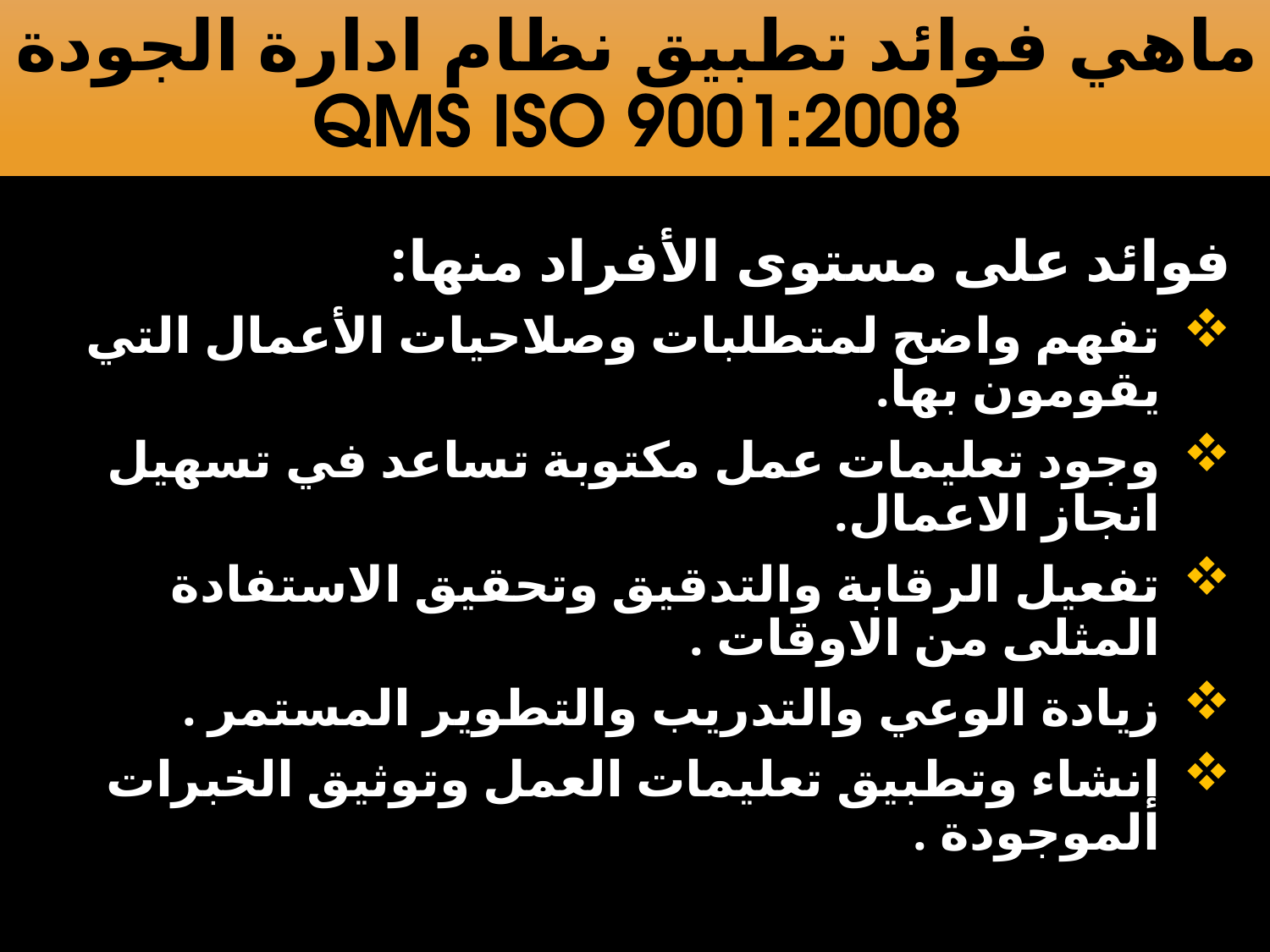

# ماهي فوائد تطبيق نظام ادارة الجودة QMS ISO 9001:2008
فوائد على مستوى الأفراد منها:
تفهم واضح لمتطلبات وصلاحيات الأعمال التي يقومون بها.
وجود تعليمات عمل مكتوبة تساعد في تسهيل انجاز الاعمال.
تفعيل الرقابة والتدقيق وتحقيق الاستفادة المثلى من الاوقات .
زيادة الوعي والتدريب والتطوير المستمر .
إنشاء وتطبيق تعليمات العمل وتوثيق الخبرات الموجودة .